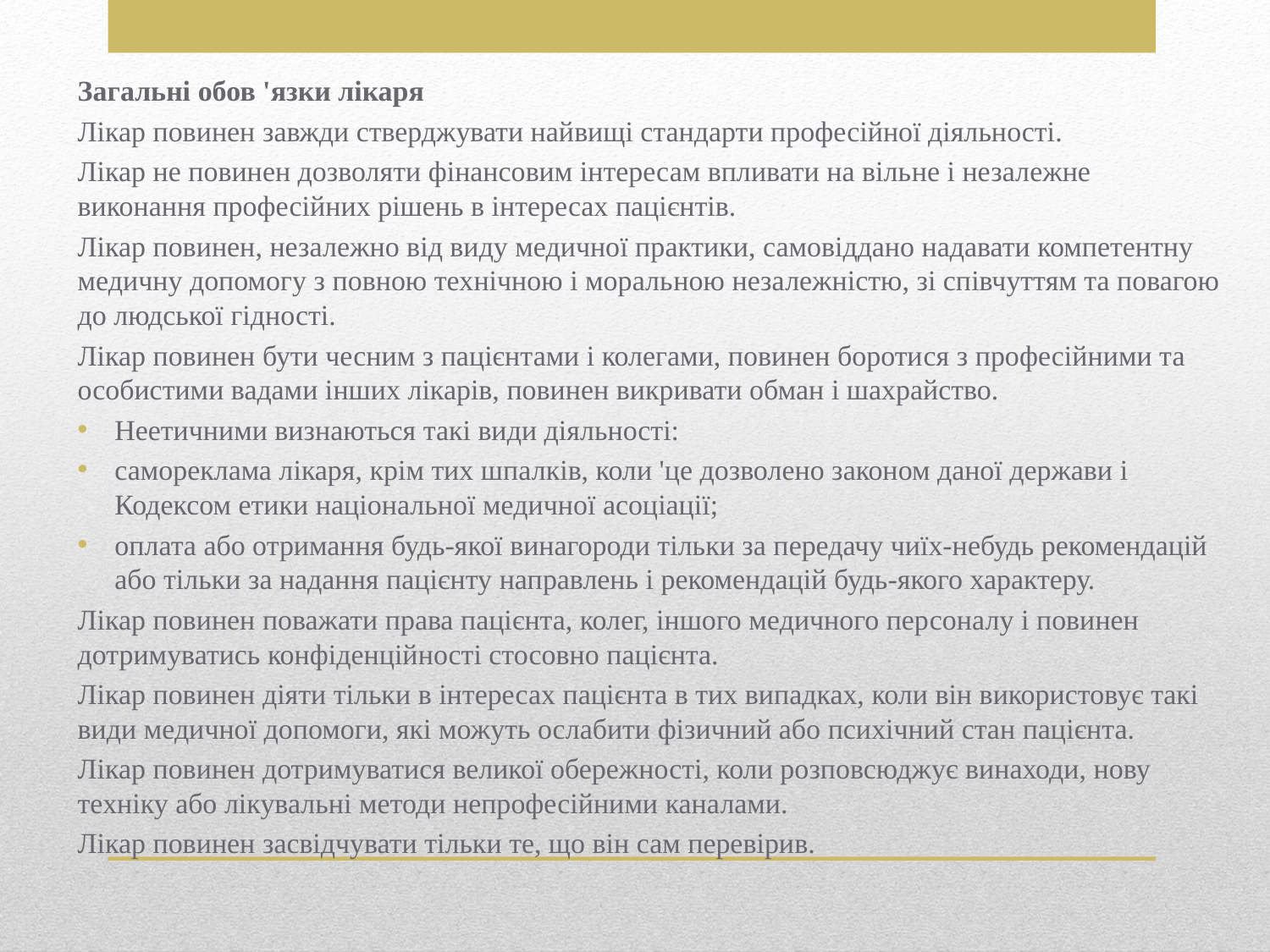

Загальні обов 'язки лікаря
Лікар повинен завжди стверджувати найвищі стандарти професійної діяльності.
Лікар не повинен дозволяти фінансовим інтересам впливати на віль­не і незалежне виконання професійних рішень в інтересах пацієнтів.
Лікар повинен, незалежно від виду медичної практики, самовіддано надавати компетентну медичну допомогу з повною технічною і мораль­ною незалежністю, зі співчуттям та повагою до людської гідності.
Лікар повинен бути чесним з пацієнтами і колегами, повинен бороти­ся з професійними та особистими вадами інших лікарів, повинен викривати обман і шахрайство.
Неетичними визнаються такі види діяльності:
самореклама лікаря, крім тих шпалків, коли 'це дозволено законом даної держави і Кодексом етики національної медичної асоціації;
оплата або отримання будь-якої винагороди тільки за передачу чиїх-небудь рекомендацій або тільки за надання пацієнту направлень і рекомендацій будь-якого характеру.
Лікар повинен поважати права пацієнта, колег, іншого медичного пер­соналу і повинен дотримуватись конфіденційності стосовно пацієнта.
Лікар повинен діяти тільки в інтересах пацієнта в тих випадках, коли він використовує такі види медичної допомоги, які можуть ослабити фізичний або психічний стан пацієнта.
Лікар повинен дотримуватися великої обережності, коли розповсю­джує винаходи, нову техніку або лікувальні методи непрофесійними каналами.
Лікар повинен засвідчувати тільки те, що він сам перевірив.